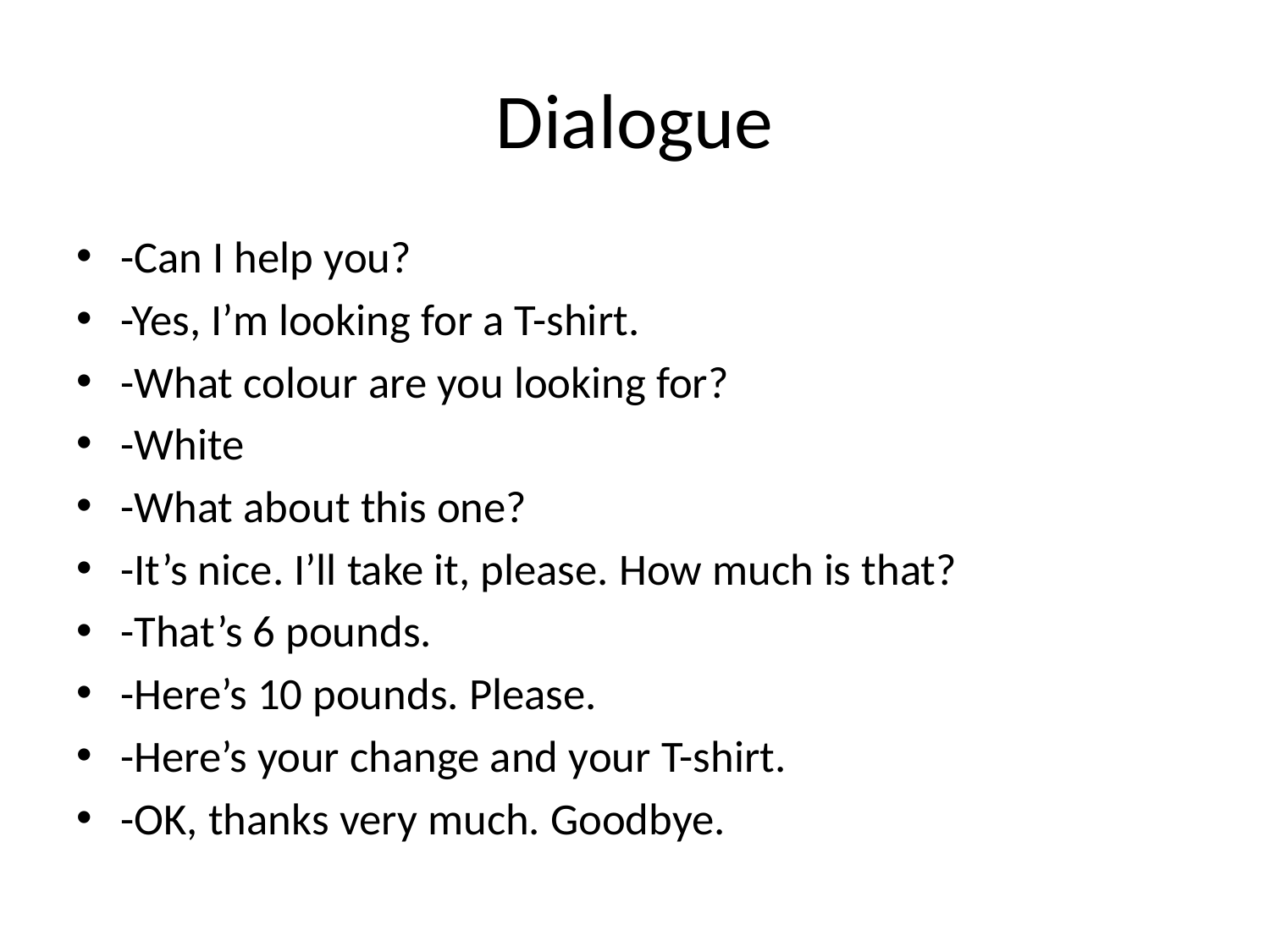

# Dialogue
-Can I help you?
-Yes, I’m looking for a T-shirt.
-What colour are you looking for?
-White
-What about this one?
-It’s nice. I’ll take it, please. How much is that?
-That’s 6 pounds.
-Here’s 10 pounds. Please.
-Here’s your change and your T-shirt.
-OK, thanks very much. Goodbye.